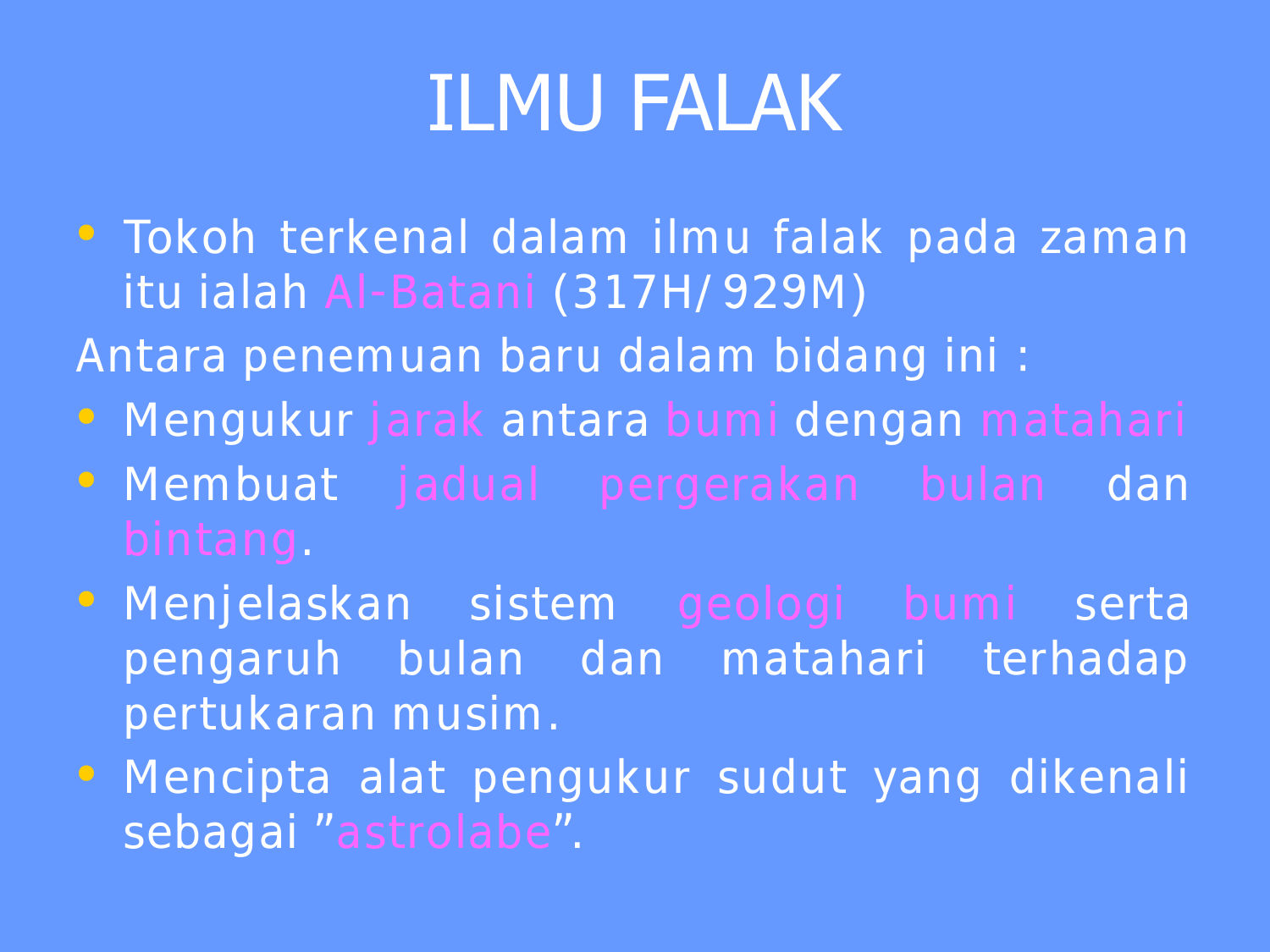

ILMU FALAK
Tokoh terkenal dalam ilmu falak pada zaman itu ialah Al-Batani (317H/929M)
Antara penemuan baru dalam bidang ini :
Mengukur jarak antara bumi dengan matahari
Membuat jadual pergerakan bulan dan bintang.
Menjelaskan sistem geologi bumi serta pengaruh bulan dan matahari terhadap pertukaran musim.
Mencipta alat pengukur sudut yang dikenali sebagai ”astrolabe”.